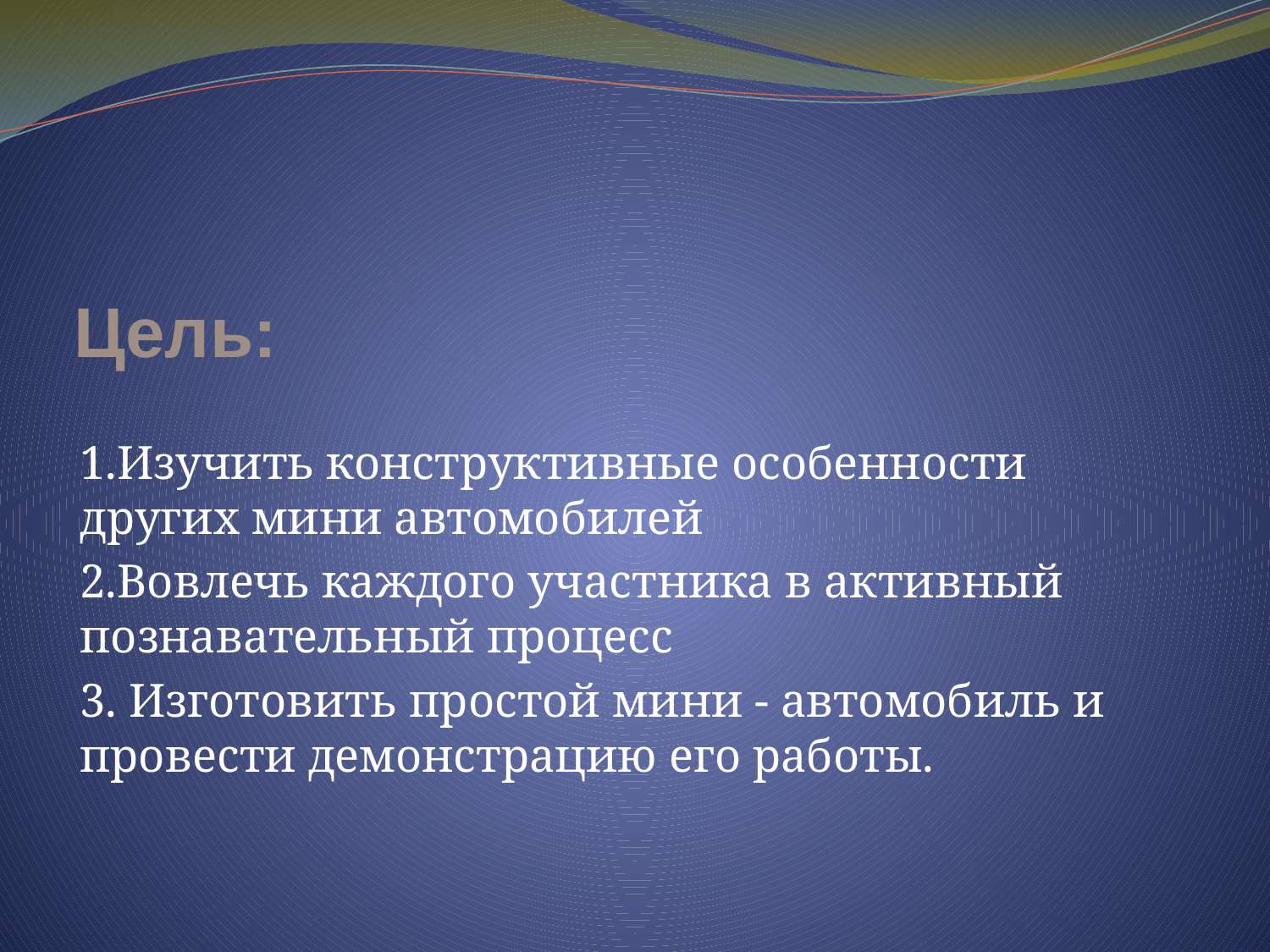

# Цель:

1.Изучить конструктивные особенности других мини автомобилей
2.Вовлечь каждого участника в активный познавательный процесс
3. Изготовить простой мини - автомобиль и провести демонстрацию его работы.